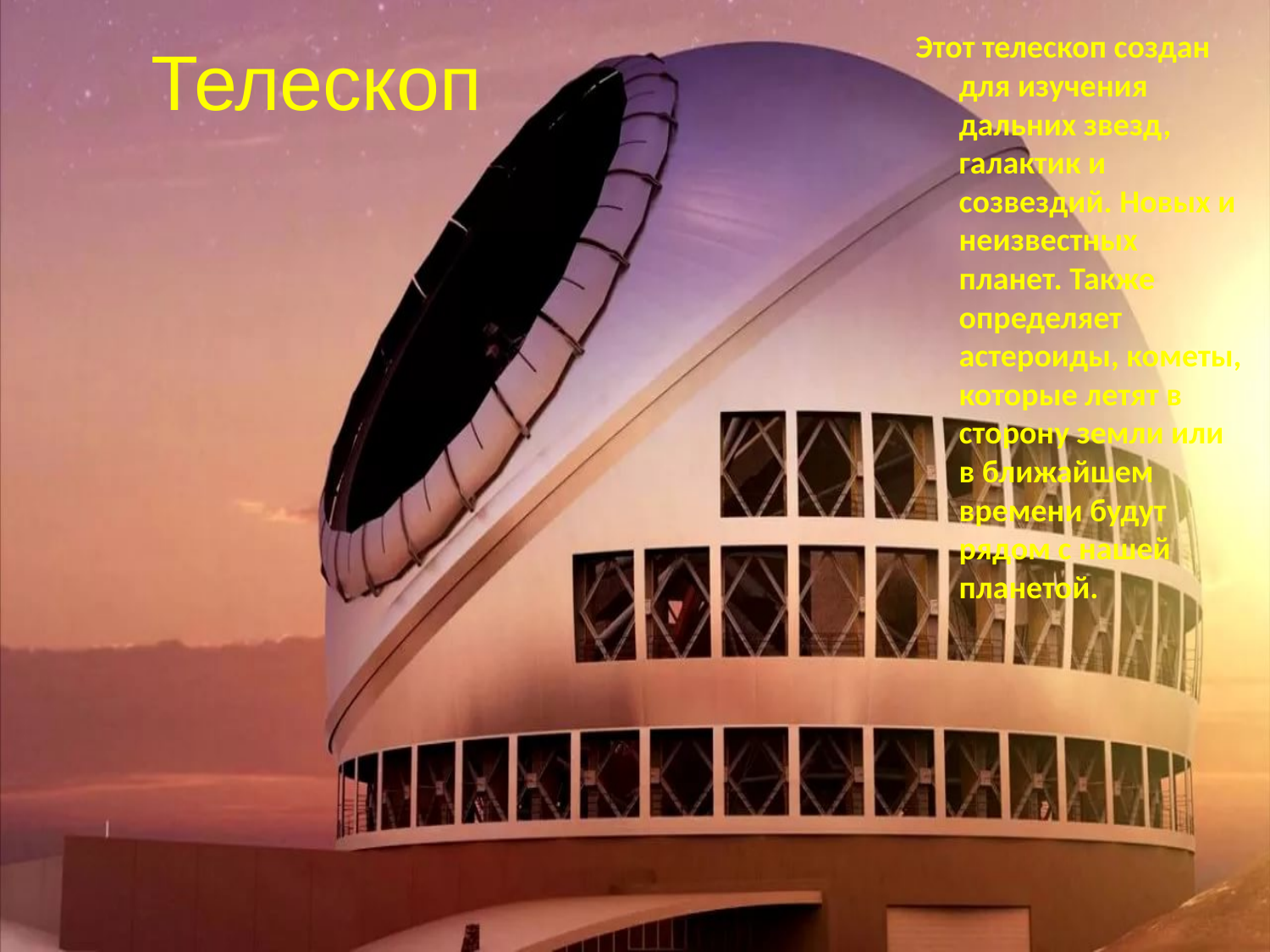

# Телескоп
Этот телескоп создан для изучения дальних звезд, галактик и созвездий. Новых и неизвестных планет. Также определяет астероиды, кометы, которые летят в сторону земли или в ближайшем времени будут рядом с нашей планетой.